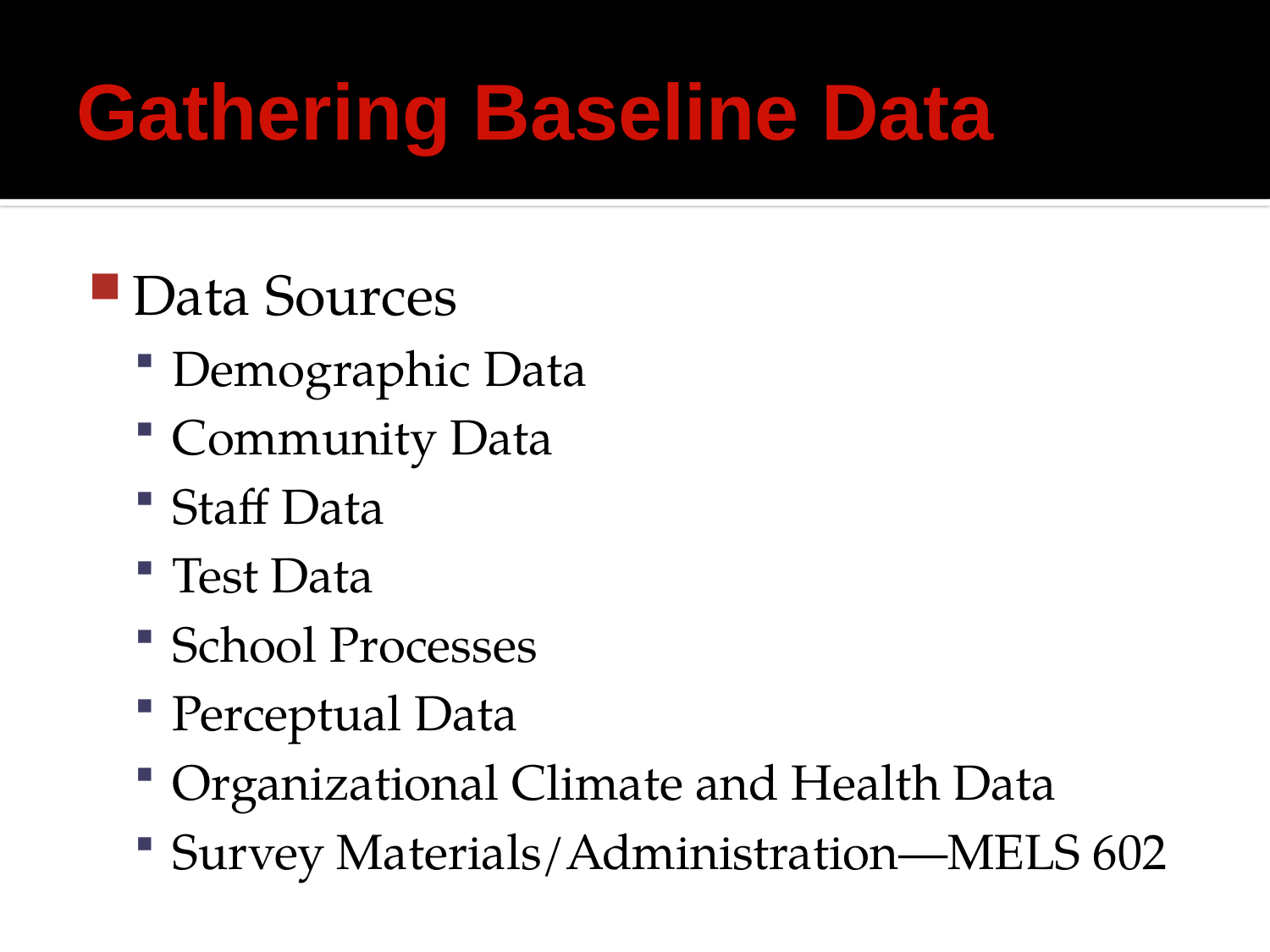

# Gathering Baseline Data
Data Sources
Demographic Data
Community Data
Staff Data
Test Data
School Processes
Perceptual Data
Organizational Climate and Health Data
Survey Materials/Administration—MELS 602